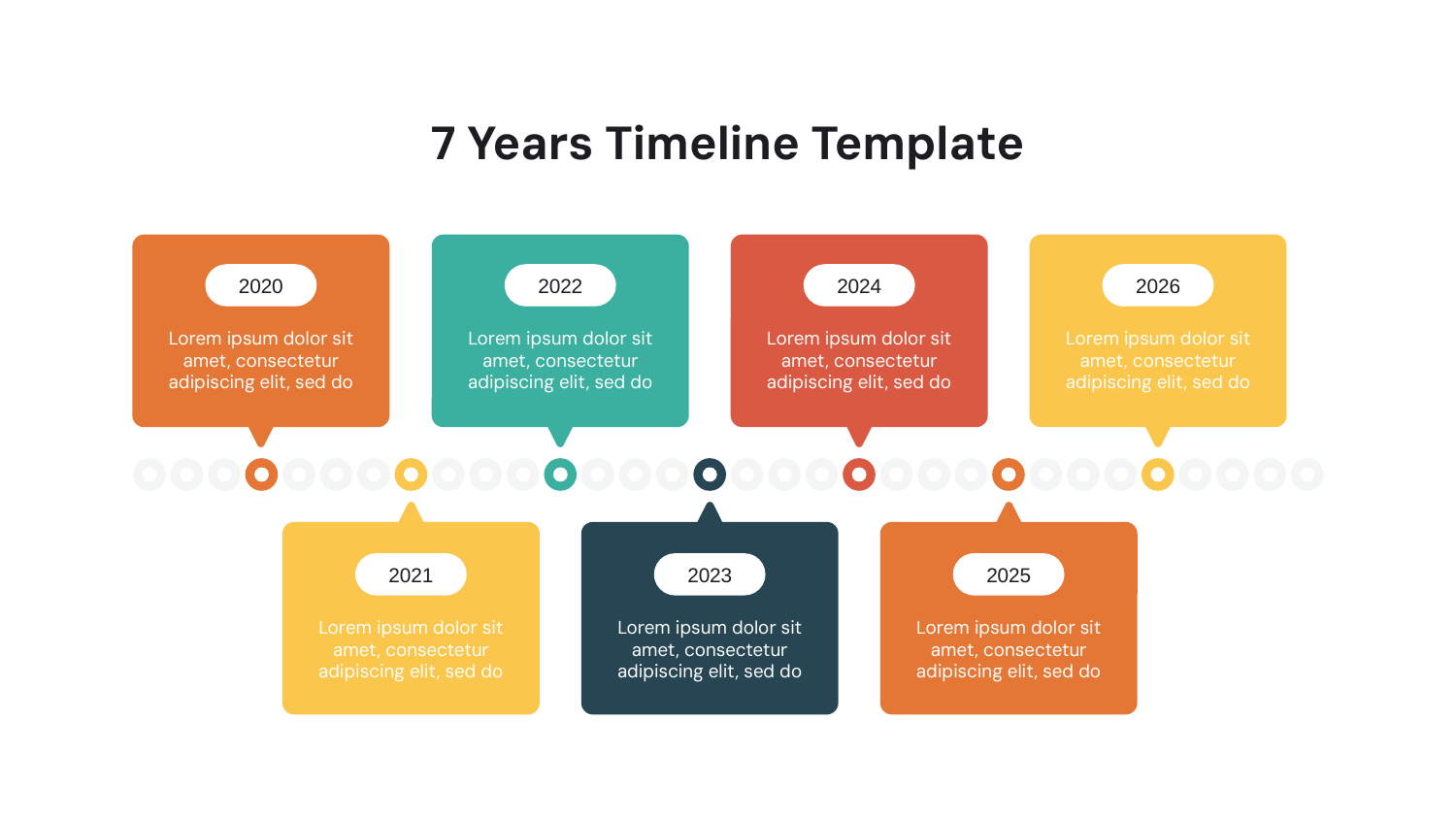

7 Years Timeline Template

2020
2022
2024
2026
Lorem ipsum dolor sit amet, consectetur adipiscing elit, sed do
Lorem ipsum dolor sit amet, consectetur adipiscing elit, sed do
Lorem ipsum dolor sit amet, consectetur adipiscing elit, sed do
Lorem ipsum dolor sit amet, consectetur adipiscing elit, sed do

2021
2023
2025
Lorem ipsum dolor sit amet, consectetur adipiscing elit, sed do
Lorem ipsum dolor sit amet, consectetur adipiscing elit, sed do
Lorem ipsum dolor sit amet, consectetur adipiscing elit, sed do